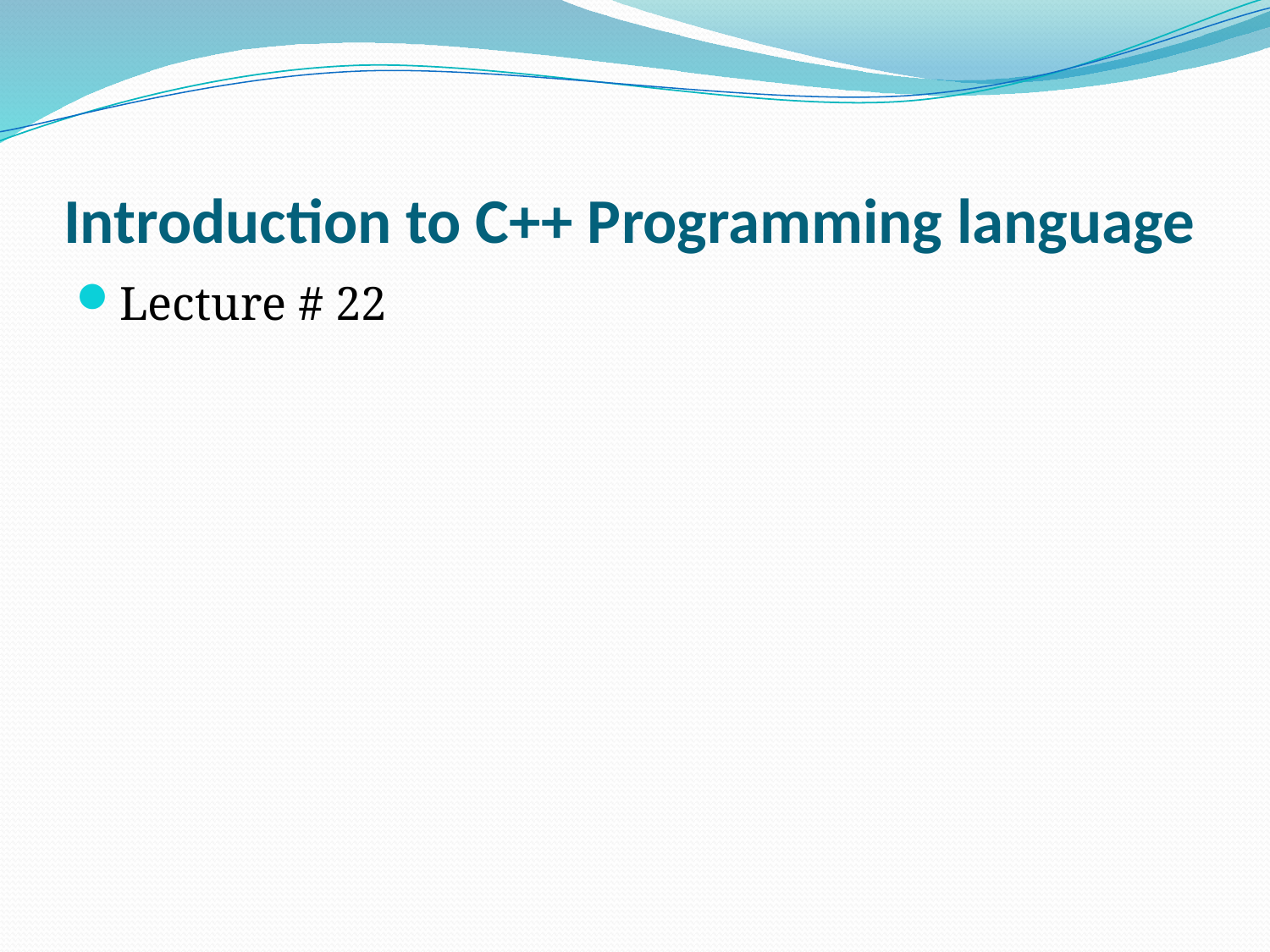

# Introduction to C++ Programming language
Lecture # 22